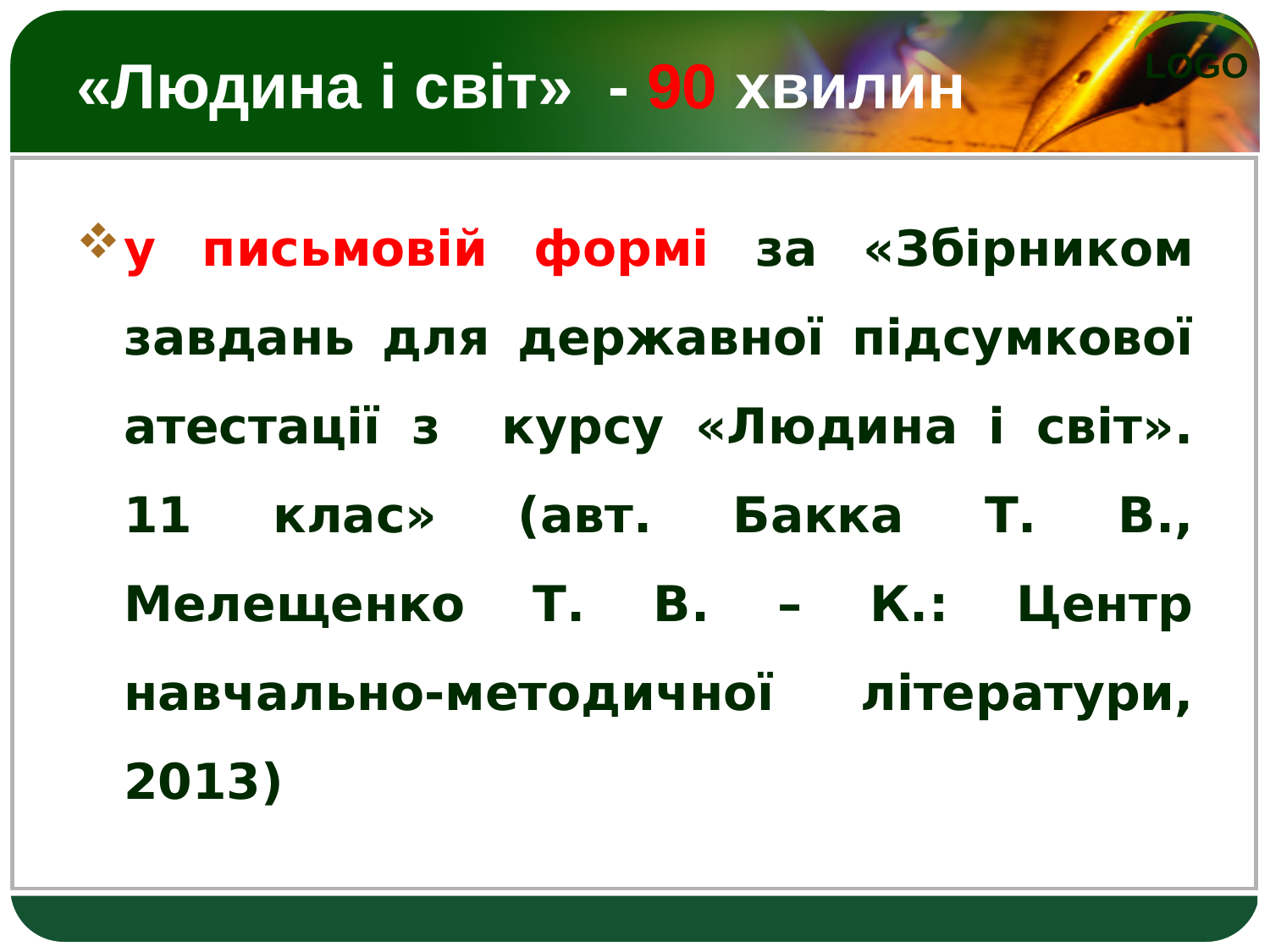

# «Людина і світ»  - 90 хвилин
у письмовій формі за «Збірником завдань для державної підсумкової атестації з  курсу «Людина і світ». 11 клас» (авт. Бакка Т. В., Мелещенко Т. В. – К.: Центр навчально-методичної літератури, 2013)